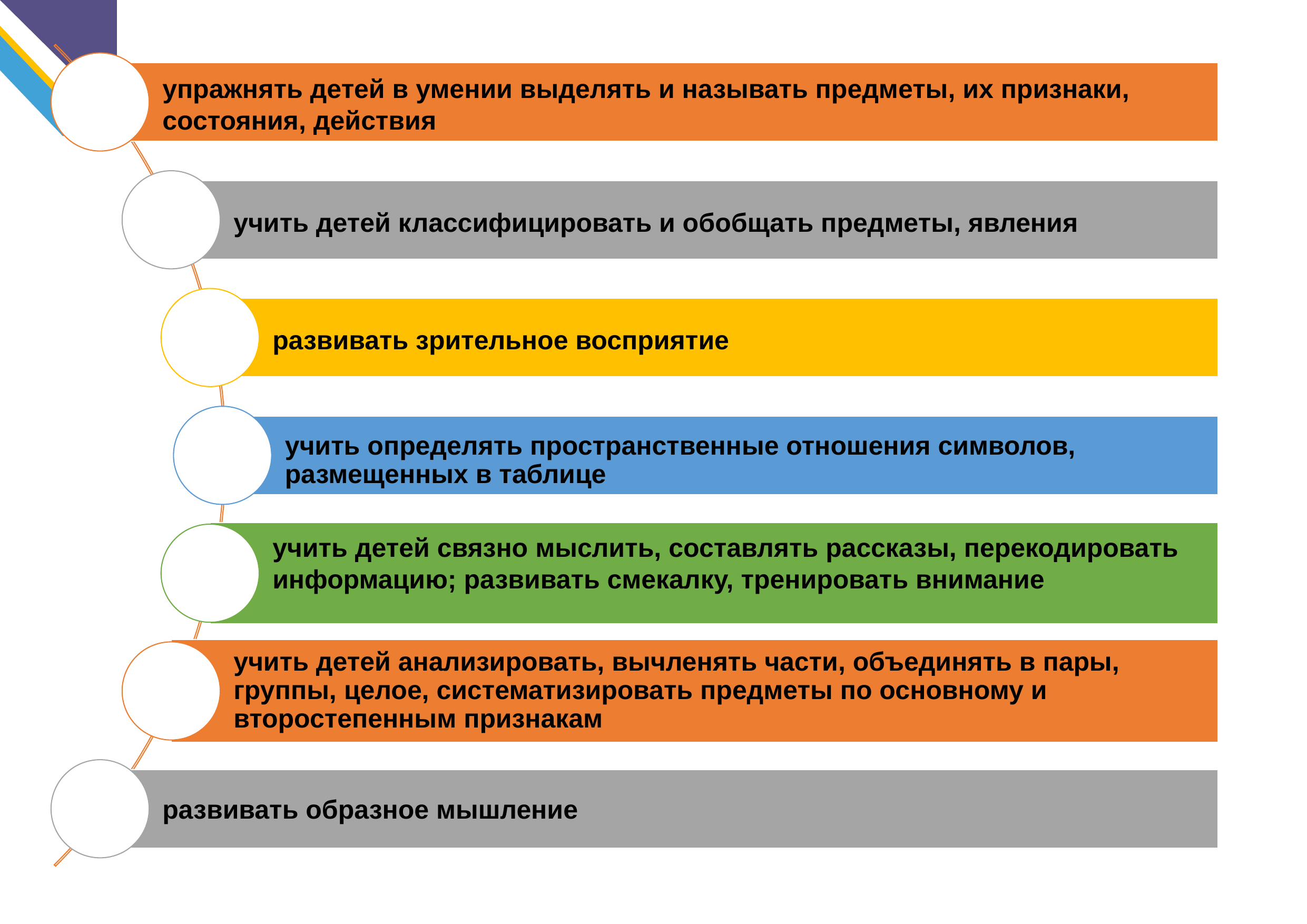

упражнять детей в умении выделять и называть предметы, их признаки, состояния, действия

учить детей классифицировать и обобщать предметы, явления

развивать зрительное восприятие

учить определять пространственные отношения символов, размещенных в таблице

учить детей связно мыслить, составлять рассказы, перекодировать информацию; развивать смекалку, тренировать внимание

учить детей анализировать, вычленять части, объединять в пары, группы, целое, систематизировать предметы по основному и второстепенным признакам

развивать образное мышление